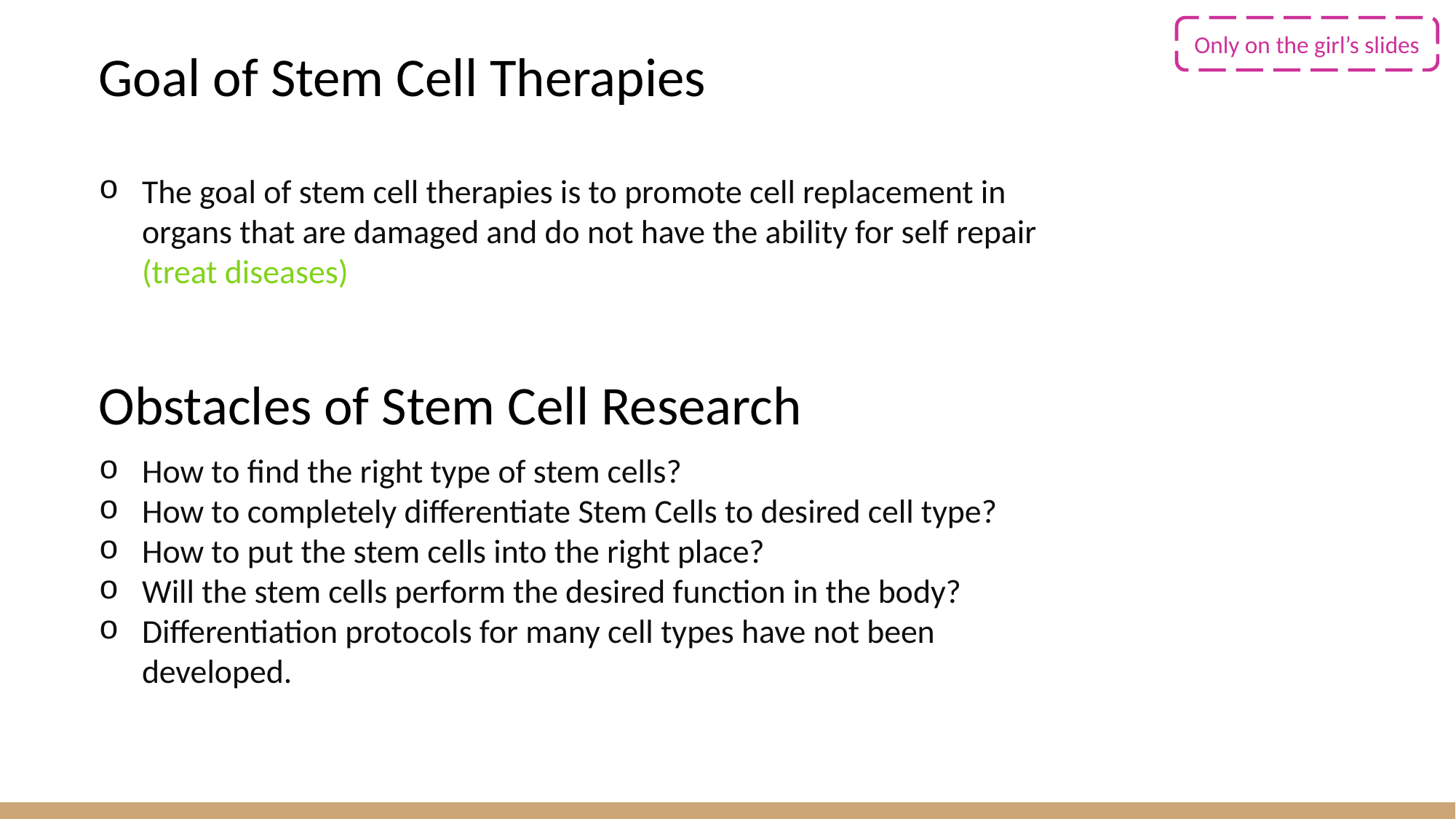

Only on the girl’s slides
Goal of Stem Cell Therapies
The goal of stem cell therapies is to promote cell replacement in organs that are damaged and do not have the ability for self repair (treat diseases)

How to find the right type of stem cells?
How to completely differentiate Stem Cells to desired cell type?
How to put the stem cells into the right place?
Will the stem cells perform the desired function in the body?
Differentiation protocols for many cell types have not been developed.

Obstacles of Stem Cell Research